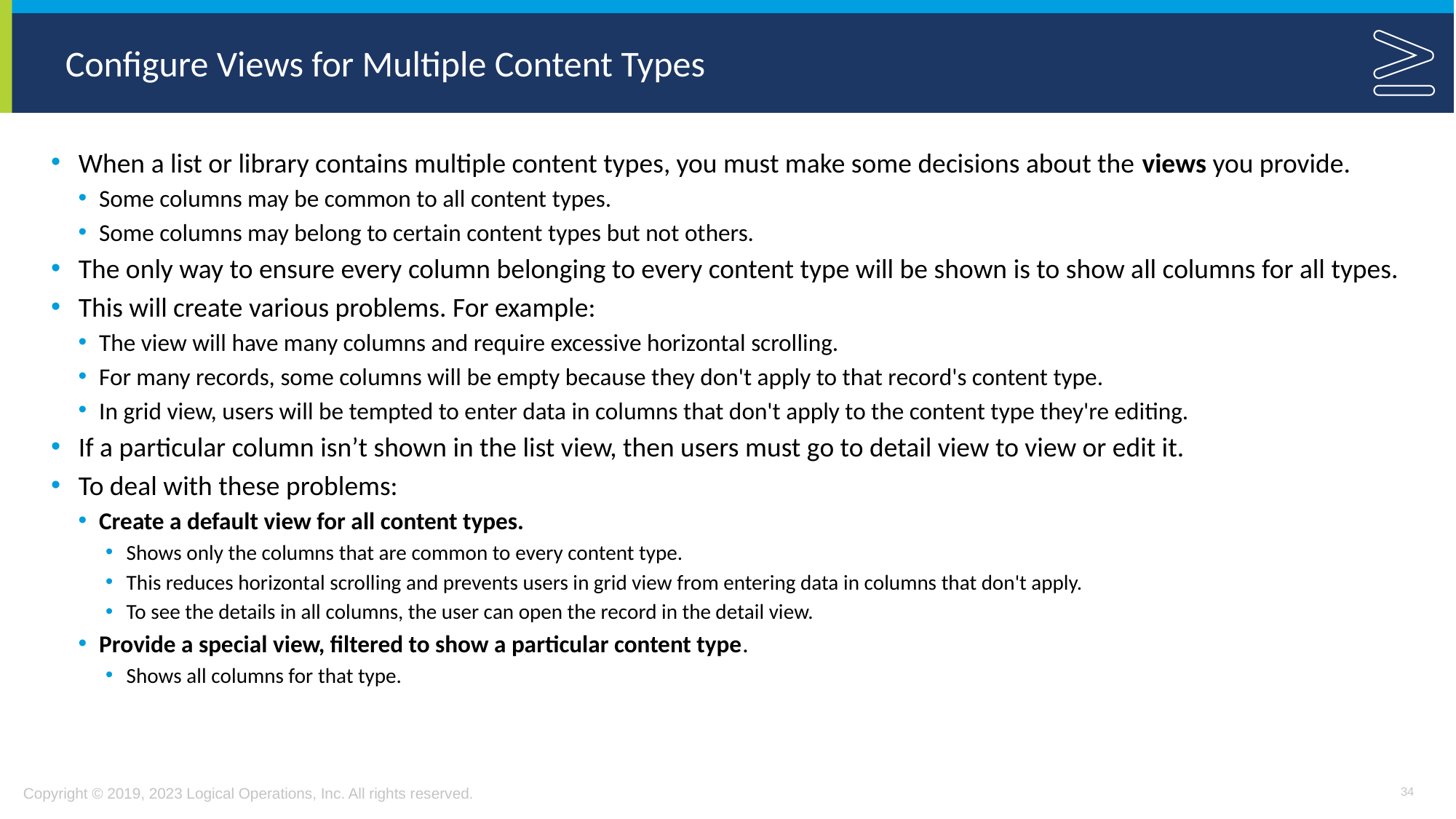

# Configure Views for Multiple Content Types
When a list or library contains multiple content types, you must make some decisions about the views you provide.
Some columns may be common to all content types.
Some columns may belong to certain content types but not others.
The only way to ensure every column belonging to every content type will be shown is to show all columns for all types.
This will create various problems. For example:
The view will have many columns and require excessive horizontal scrolling.
For many records, some columns will be empty because they don't apply to that record's content type.
In grid view, users will be tempted to enter data in columns that don't apply to the content type they're editing.
If a particular column isn’t shown in the list view, then users must go to detail view to view or edit it.
To deal with these problems:
Create a default view for all content types.
Shows only the columns that are common to every content type.
This reduces horizontal scrolling and prevents users in grid view from entering data in columns that don't apply.
To see the details in all columns, the user can open the record in the detail view.
Provide a special view, filtered to show a particular content type.
Shows all columns for that type.
34